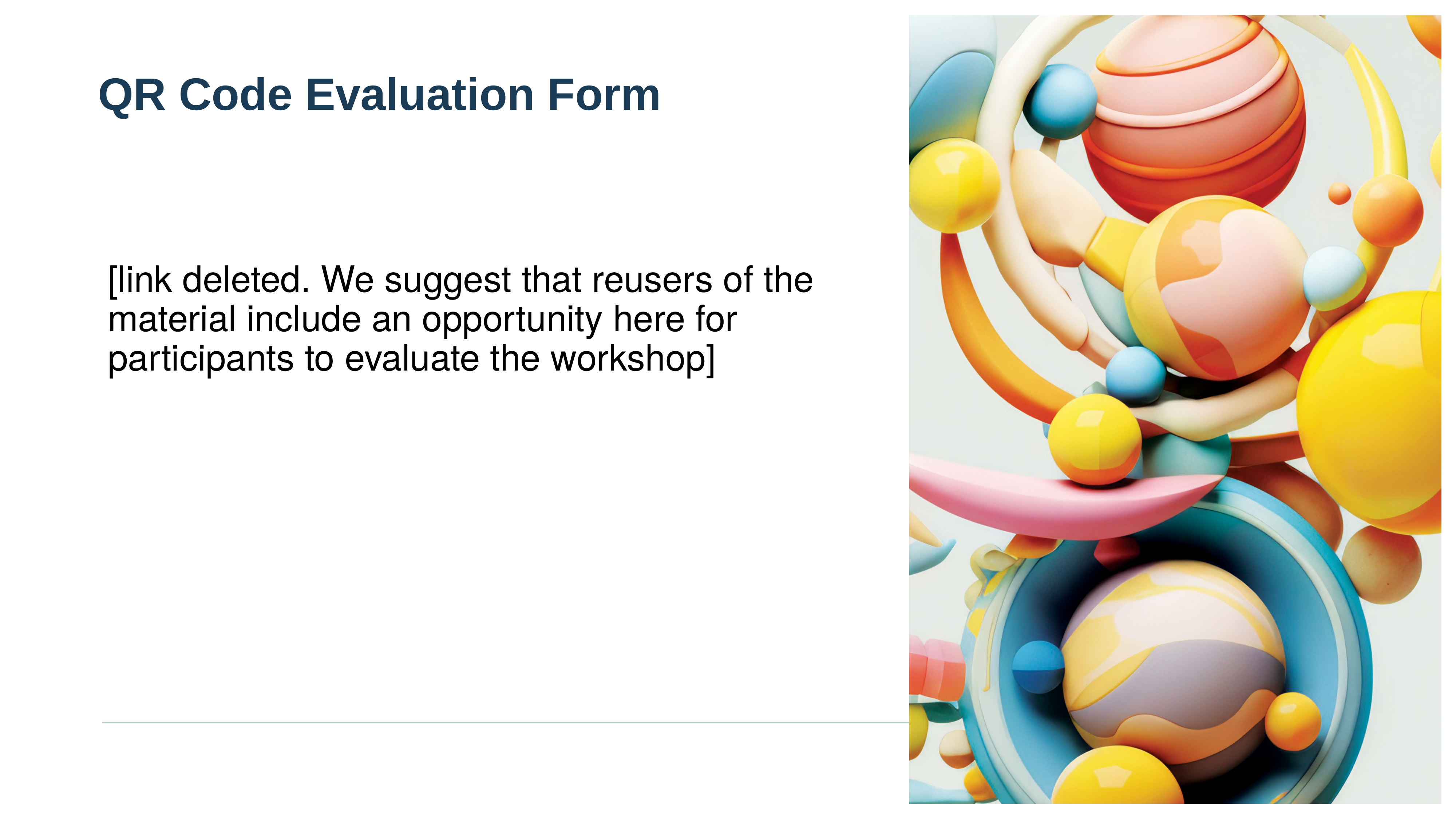

QR Code Evaluation Form
[link deleted. We suggest that reusers of the material include an opportunity here for participants to evaluate the workshop]